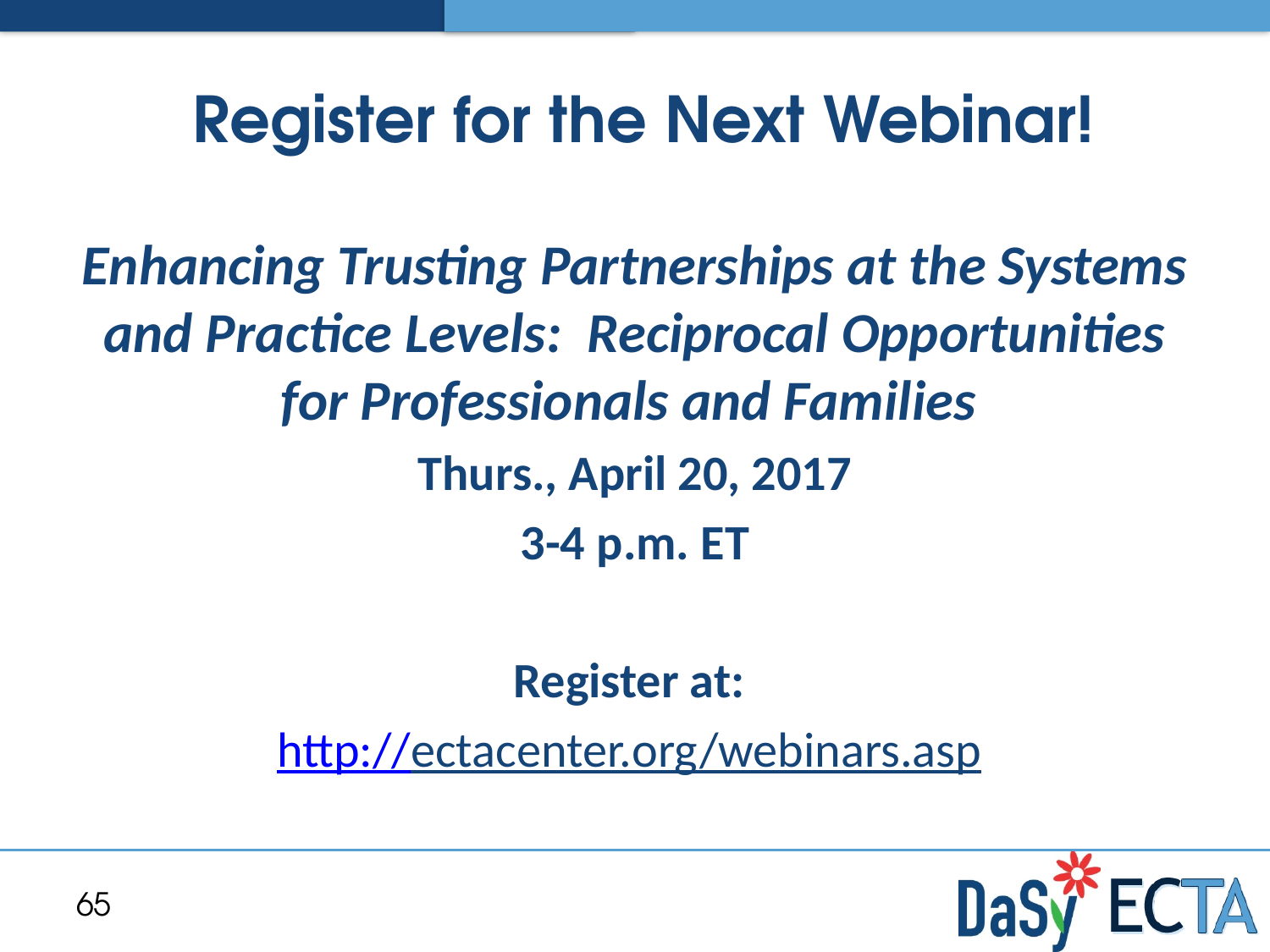

# Register for the Next Webinar!
Enhancing Trusting Partnerships at the Systems and Practice Levels:  Reciprocal Opportunities for Professionals and Families
Thurs., April 20, 2017
3-4 p.m. ET

Register at:
http://ectacenter.org/webinars.asp
65